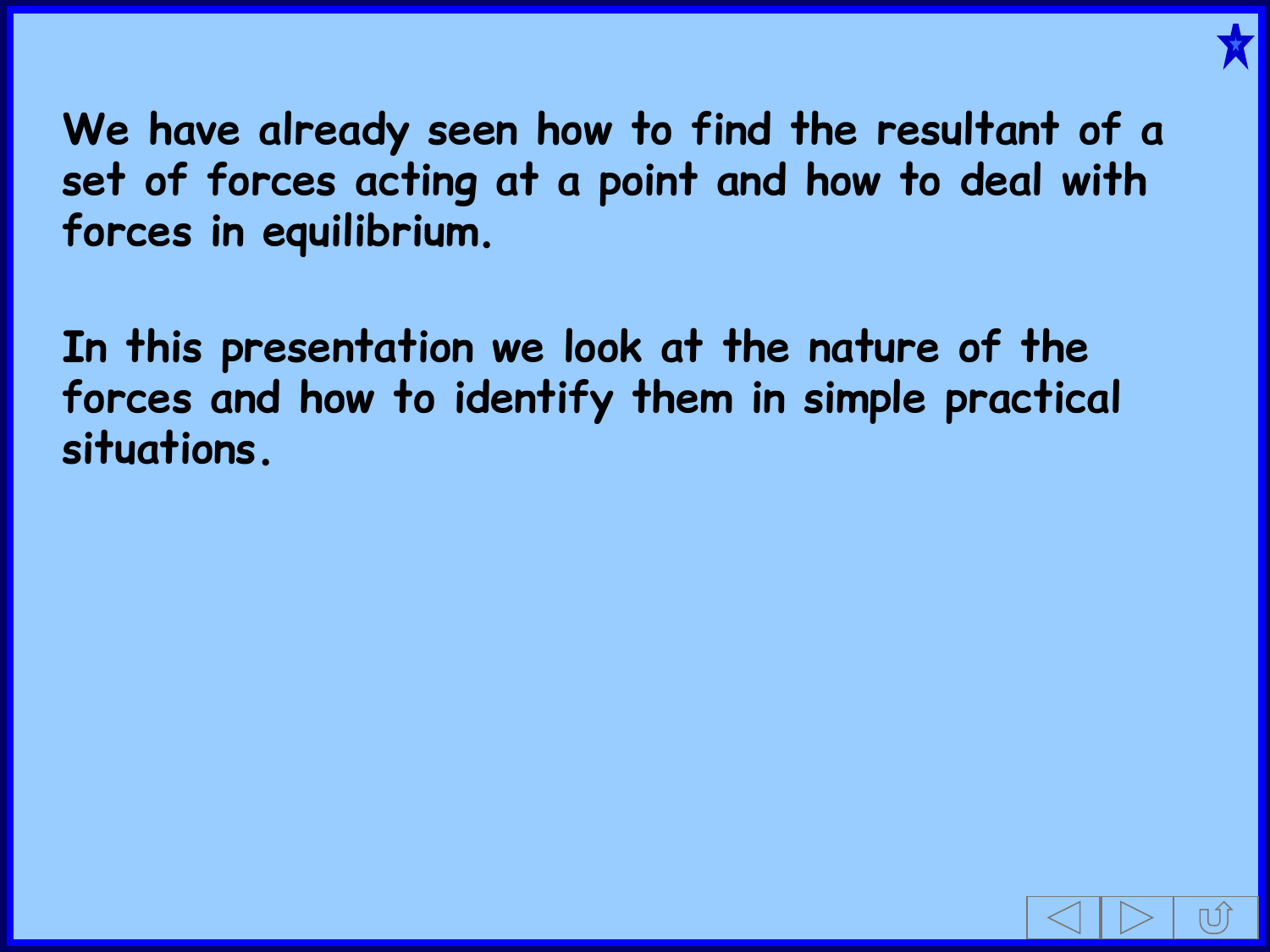

We have already seen how to find the resultant of a set of forces acting at a point and how to deal with forces in equilibrium.
In this presentation we look at the nature of the forces and how to identify them in simple practical situations.